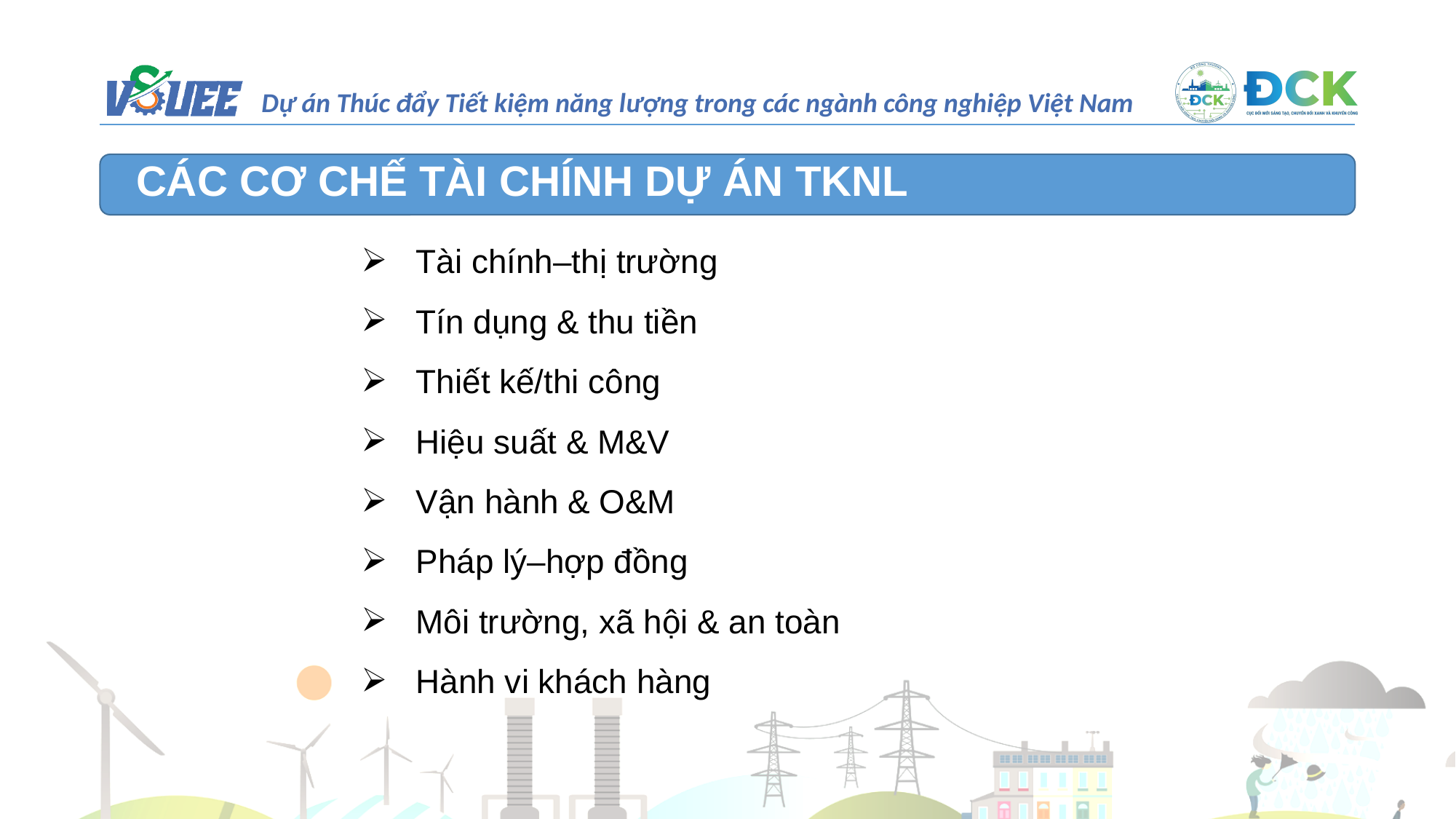

CÁC CƠ CHẾ TÀI CHÍNH DỰ ÁN TKNL
Tài chính–thị trường
Tín dụng & thu tiền
Thiết kế/thi công
Hiệu suất & M&V
Vận hành & O&M
Pháp lý–hợp đồng
Môi trường, xã hội & an toàn
Hành vi khách hàng